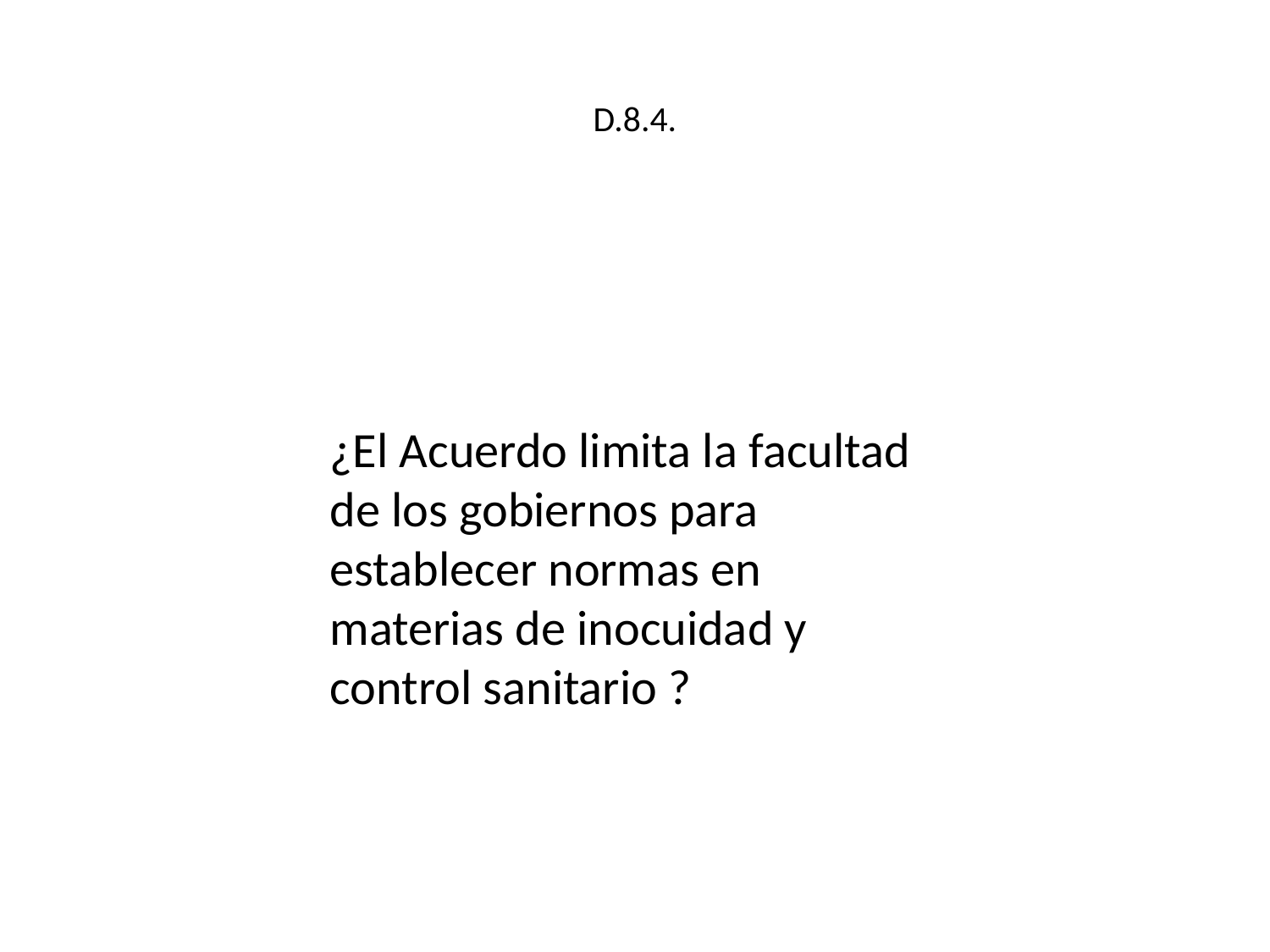

# D.8.4.

¿El Acuerdo limita la facultad de los gobiernos para establecer normas en materias de inocuidad y control sanitario ?